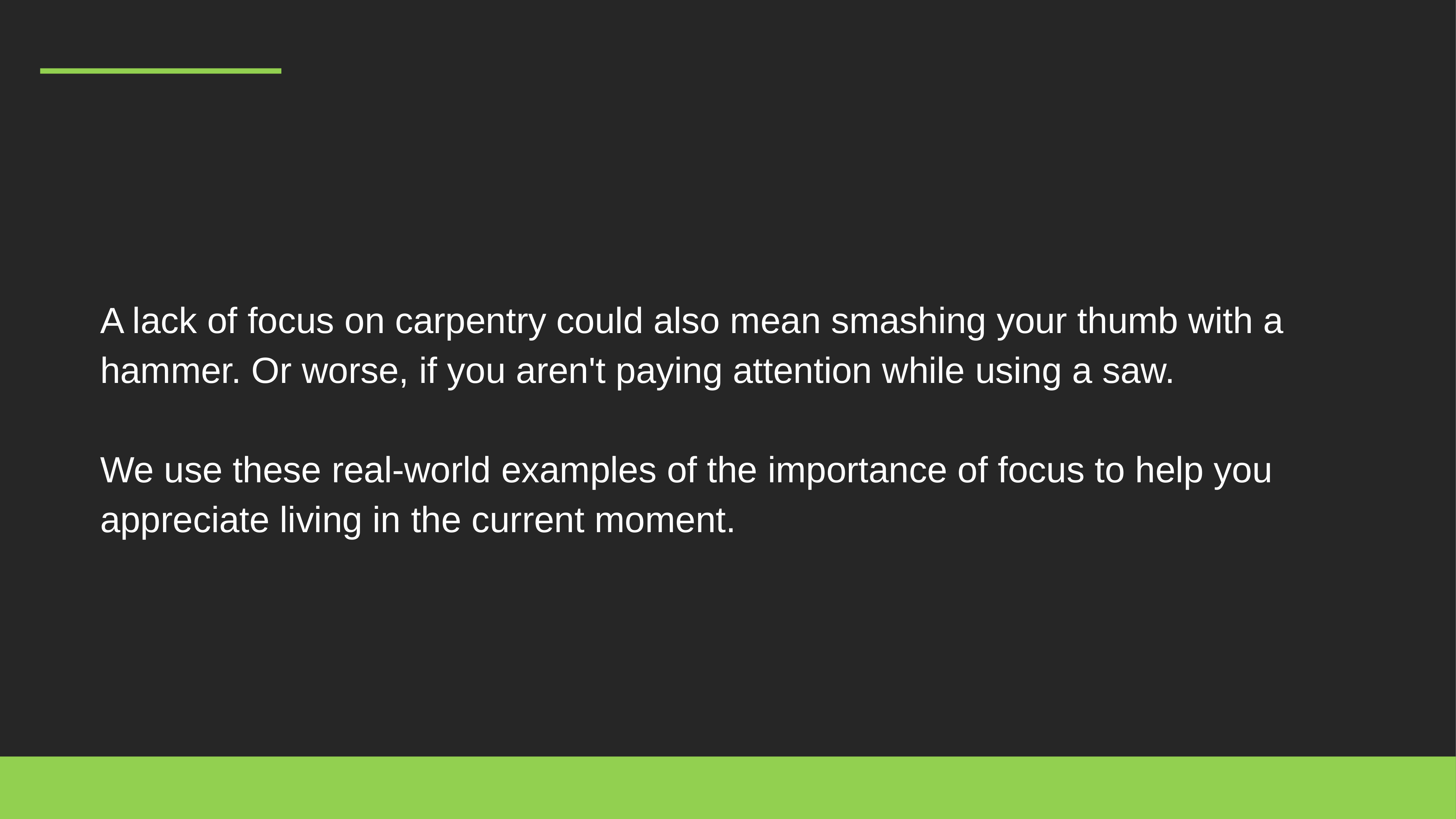

A lack of focus on carpentry could also mean smashing your thumb with a hammer. Or worse, if you aren't paying attention while using a saw.

We use these real-world examples of the importance of focus to help you appreciate living in the current moment.